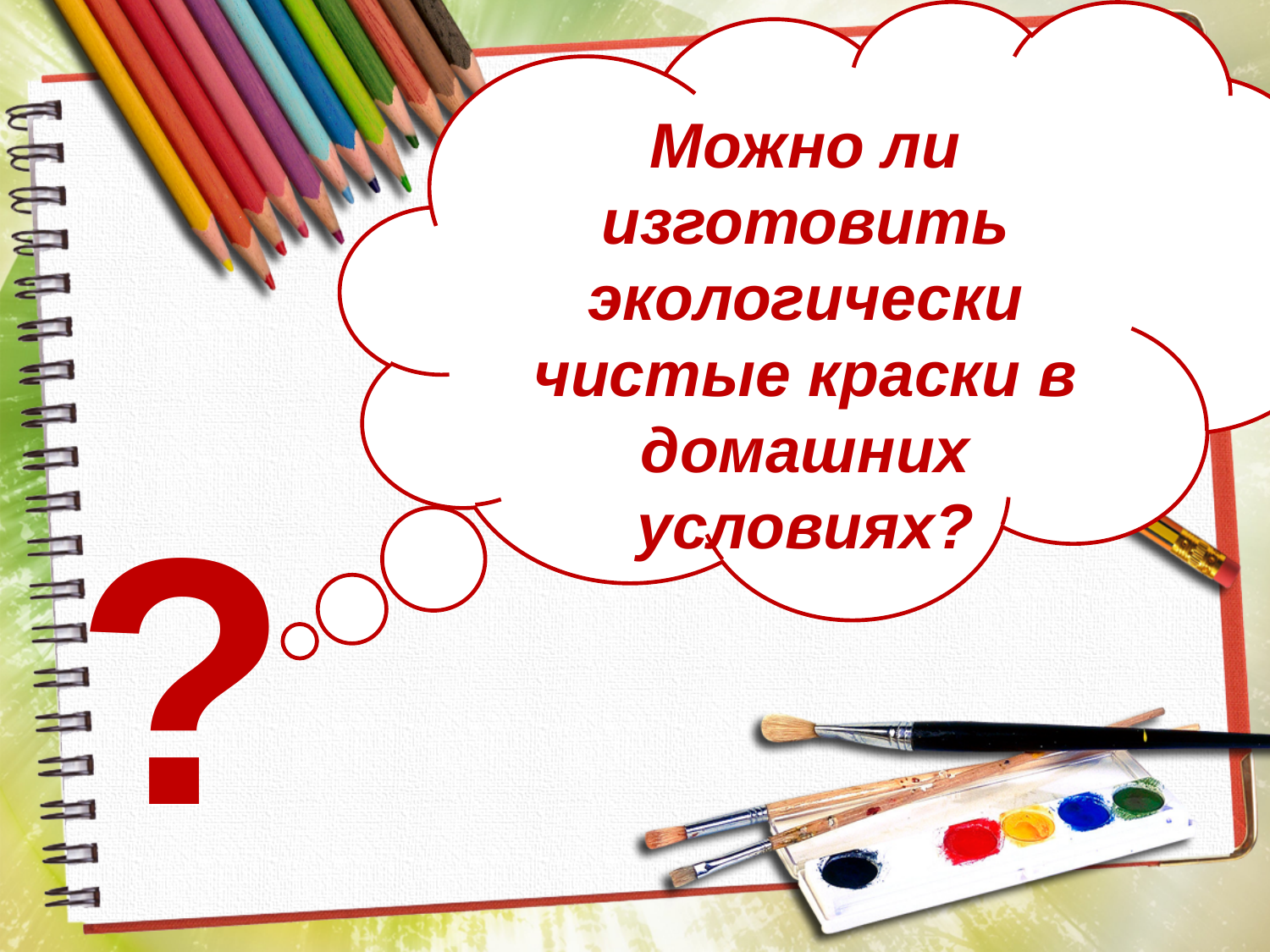

Можно ли изготовить экологически чистые краски в домашних условиях?
?